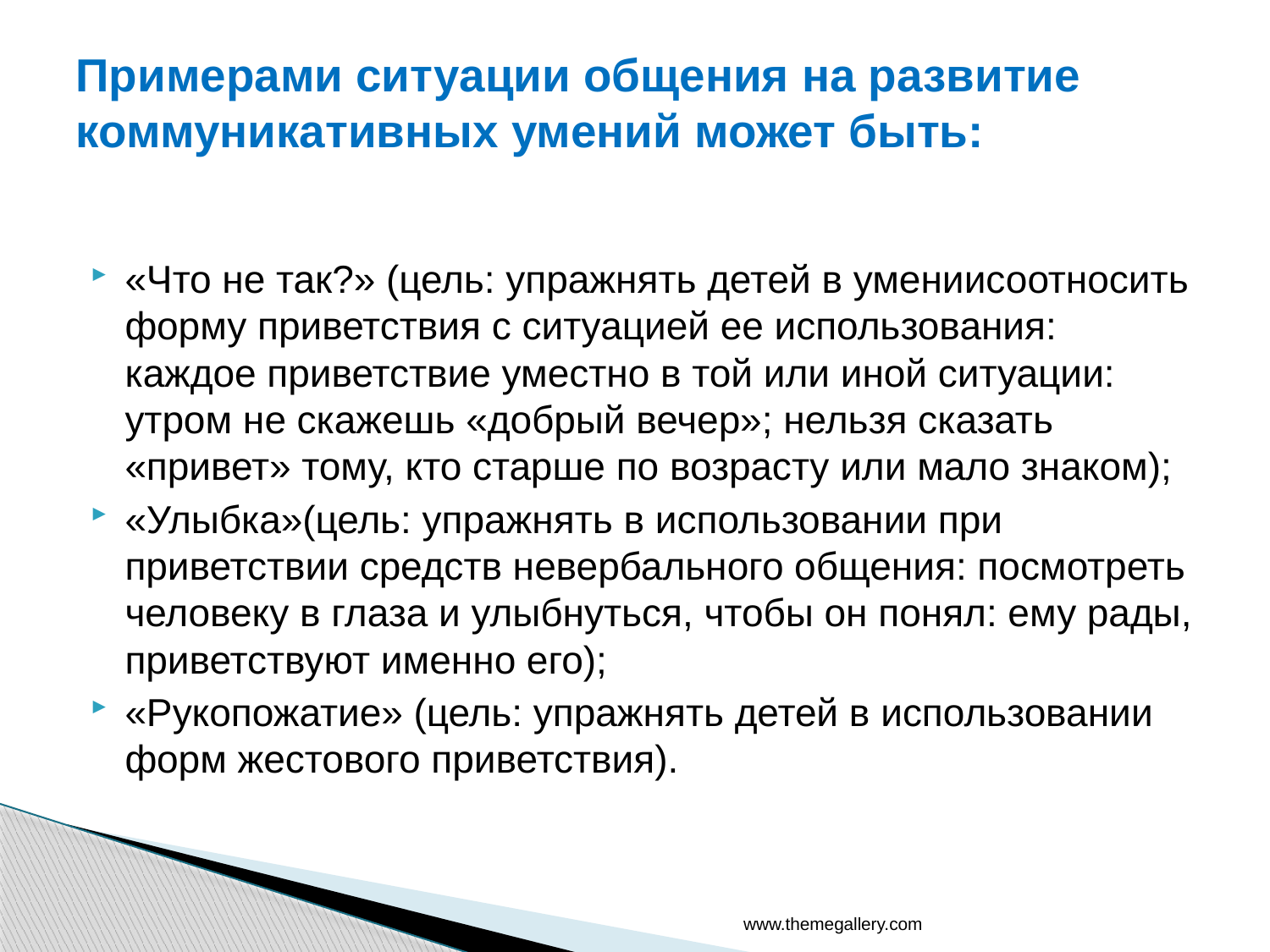

# Примерами ситуации общения на развитие коммуникативных умений может быть:
«Что не так?» (цель: упражнять детей в умениисоотносить форму приветствия с ситуацией ее использования: каждое приветствие уместно в той или иной ситуации: утром не скажешь «добрый вечер»; нельзя сказать «привет» тому, кто старше по возрасту или мало знаком);
«Улыбка»(цель: упражнять в использовании при приветствии средств невербального общения: посмотреть человеку в глаза и улыбнуться, чтобы он понял: ему рады, приветствуют именно его);
«Рукопожатие» (цель: упражнять детей в использовании форм жестового приветствия).

www.themegallery.com